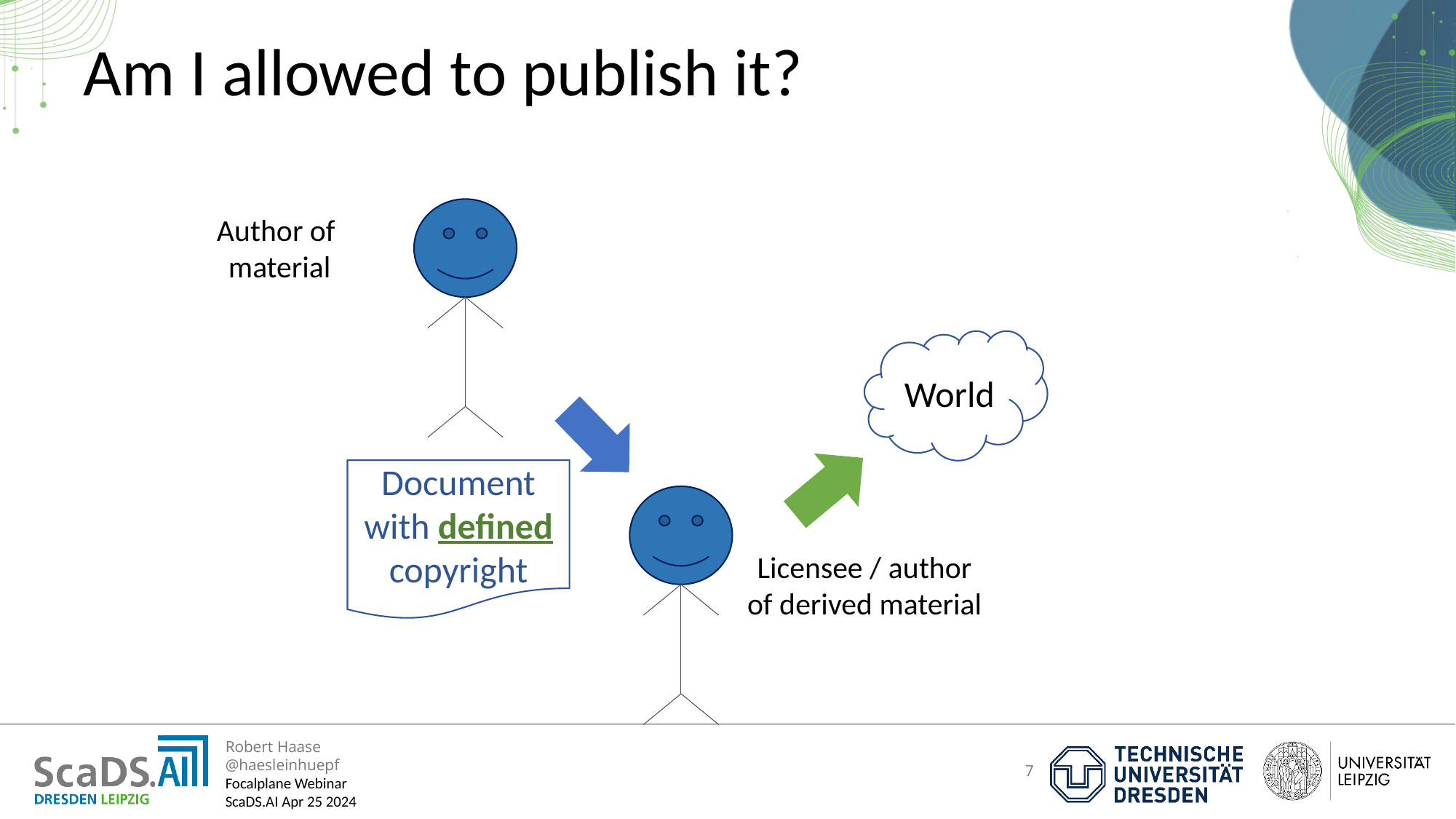

Am I allowed to publish it?

Author of
material
World

Document with defined copyright

Licensee / author of derived material